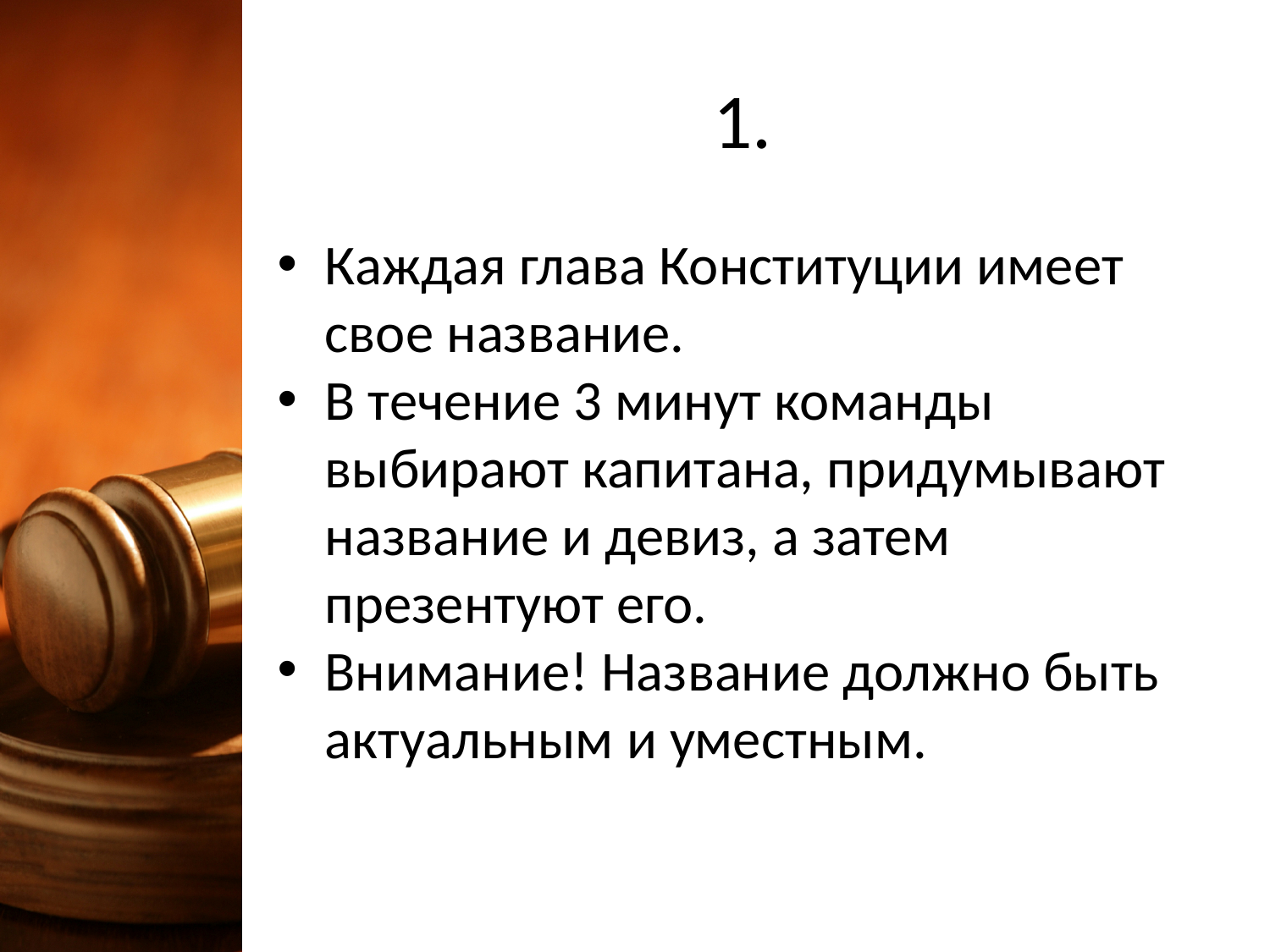

# 1.
Каждая глава Конституции имеет свое название.
В течение 3 минут команды выбирают капитана, придумывают название и девиз, а затем презентуют его.
Внимание! Название должно быть актуальным и уместным.